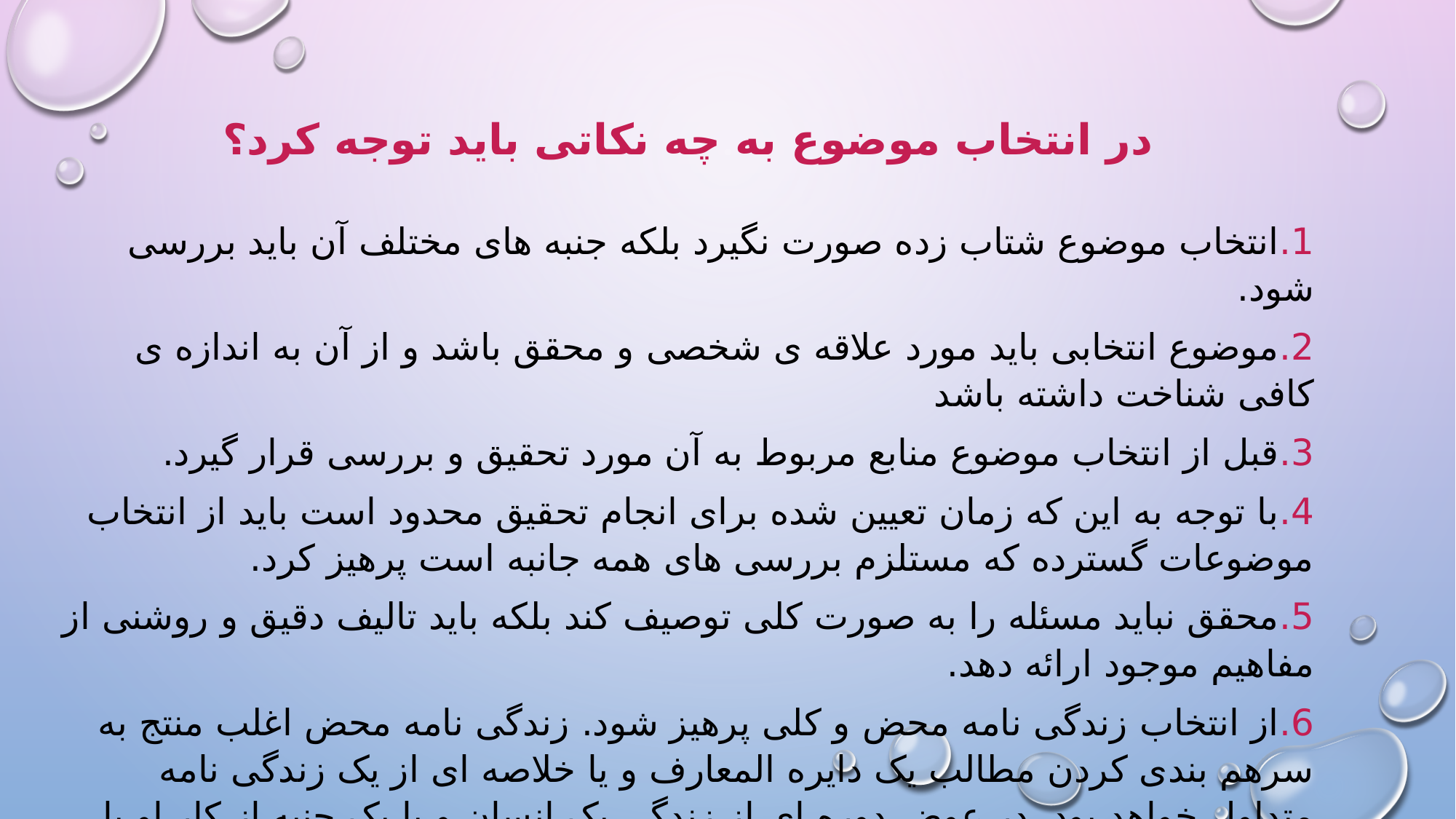

در انتخاب موضوع به چه نکاتی باید توجه کرد؟

1.انتخاب موضوع شتاب زده صورت نگیرد بلکه جنبه های مختلف آن باید بررسی شود.
2.موضوع انتخابی باید مورد علاقه ی شخصی و محقق باشد و از آن به اندازه ی کافی شناخت داشته باشد
3.قبل از انتخاب موضوع منابع مربوط به آن مورد تحقیق و بررسی قرار گیرد.
4.با توجه به این که زمان تعیین شده برای انجام تحقیق محدود است باید از انتخاب موضوعات گسترده که مستلزم بررسی های همه جانبه است پرهیز کرد.
5.محقق نباید مسئله را به صورت کلی توصیف کند بلکه باید تالیف دقیق و روشنی از مفاهیم موجود ارائه دهد.
6.از انتخاب زندگی نامه محض و کلی پرهیز شود. زندگی نامه محض اغلب منتج به سرهم بندی کردن مطالب یک دایره المعارف و یا خلاصه ای از یک زندگی نامه متداول خواهد بود. در عوض دوره ای از زندگی یک انسان و یا یک جنبه از کار او یا آنچه روی او تاثیر داشته است انتخاب شود. مثلا حافظ و تفکر شرقی